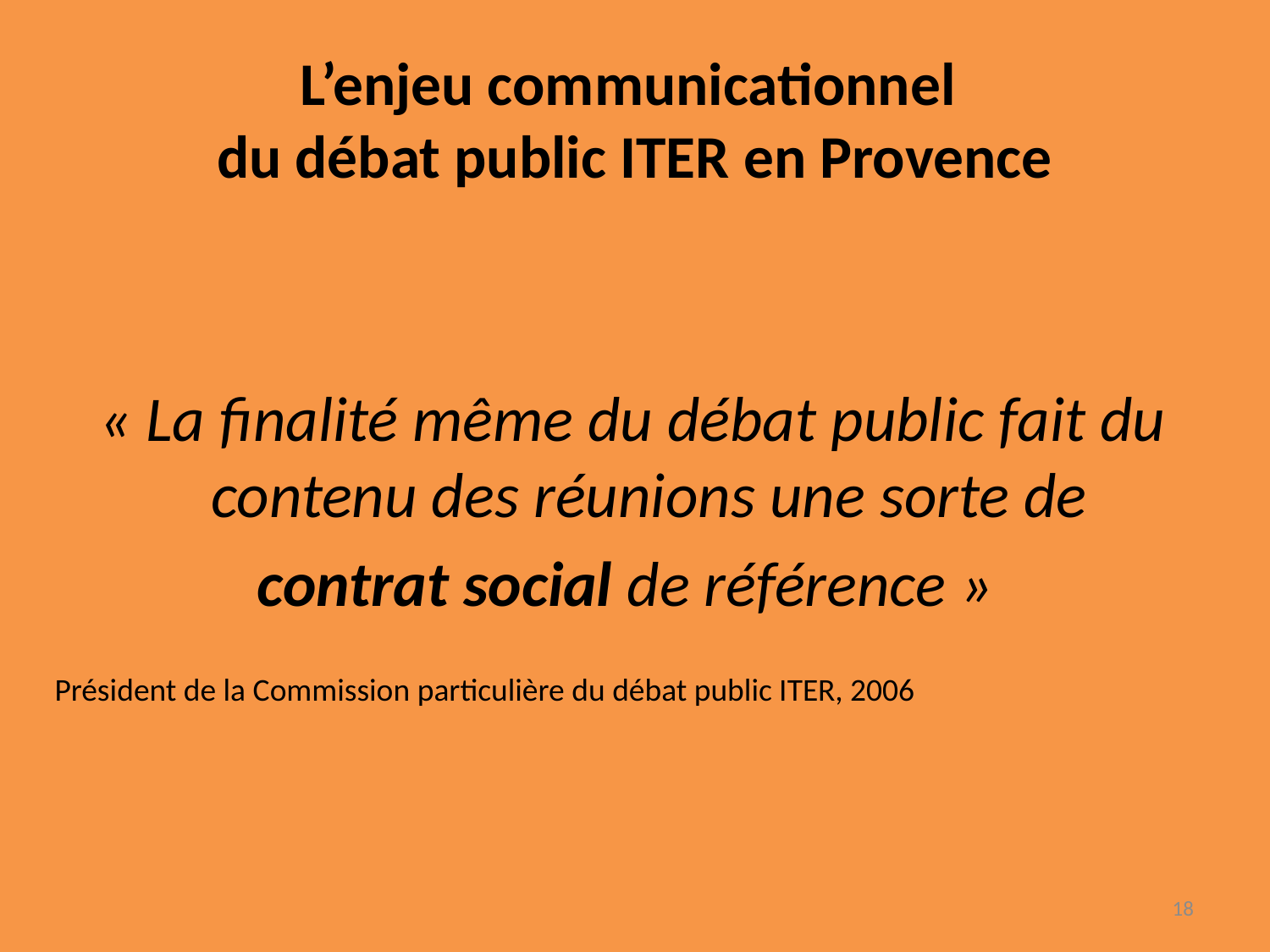

# L’enjeu communicationnel du débat public ITER en Provence

« La finalité même du débat public fait du contenu des réunions une sorte de
contrat social de référence »

Président de la Commission particulière du débat public ITER, 2006

18